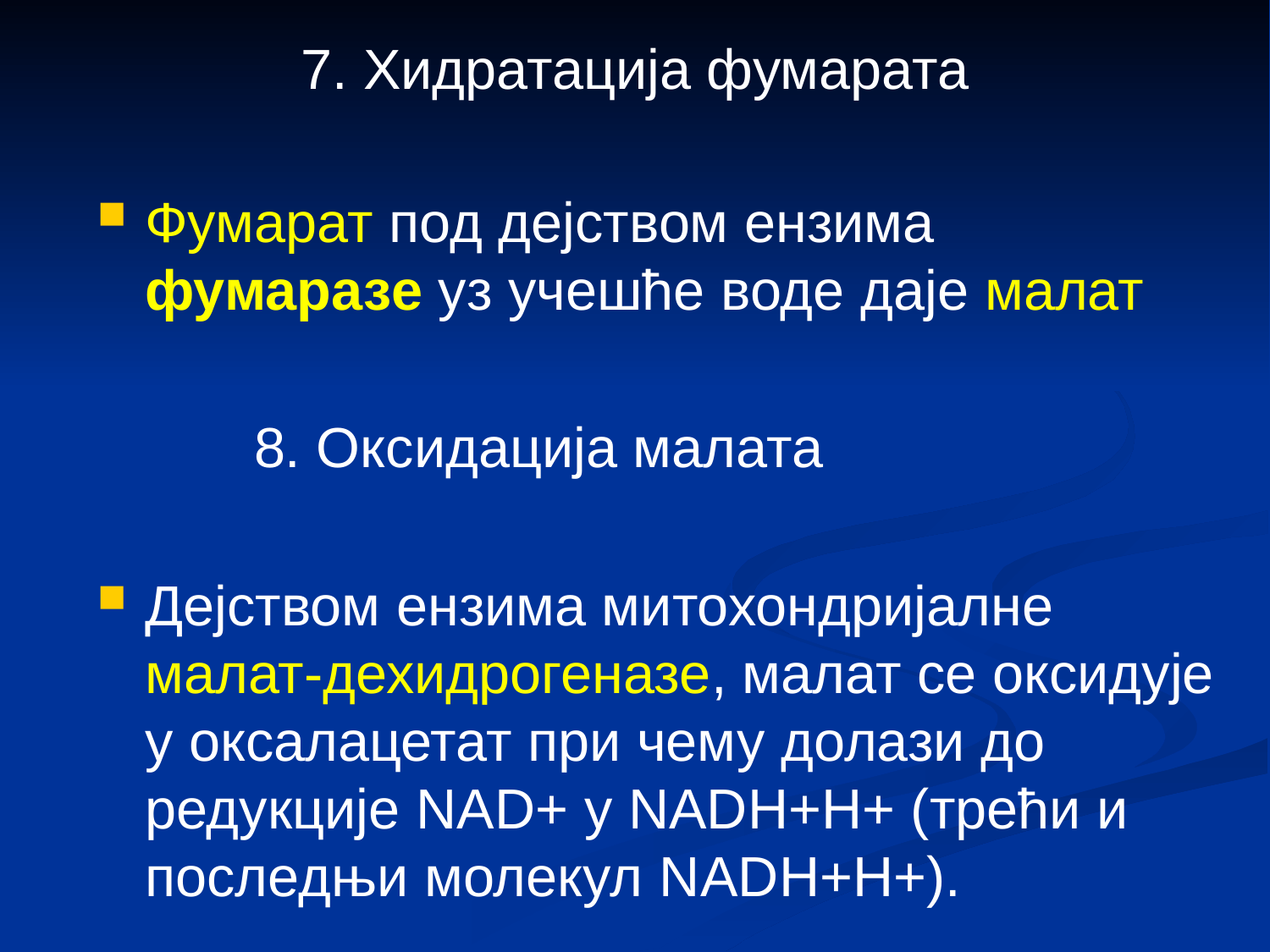

# 7. Хидратација фумарата

Фумарат под дејством ензима фумаразe уз учешће воде даје малат

          8. Оксидација малата

Дејством ензима митохондријалне малат-дехидрогеназе, малат се оксидује у оксалацетат при чему долази до редукције NAD+ у NADН+H+ (трећи и последњи молекул NADН+H+).